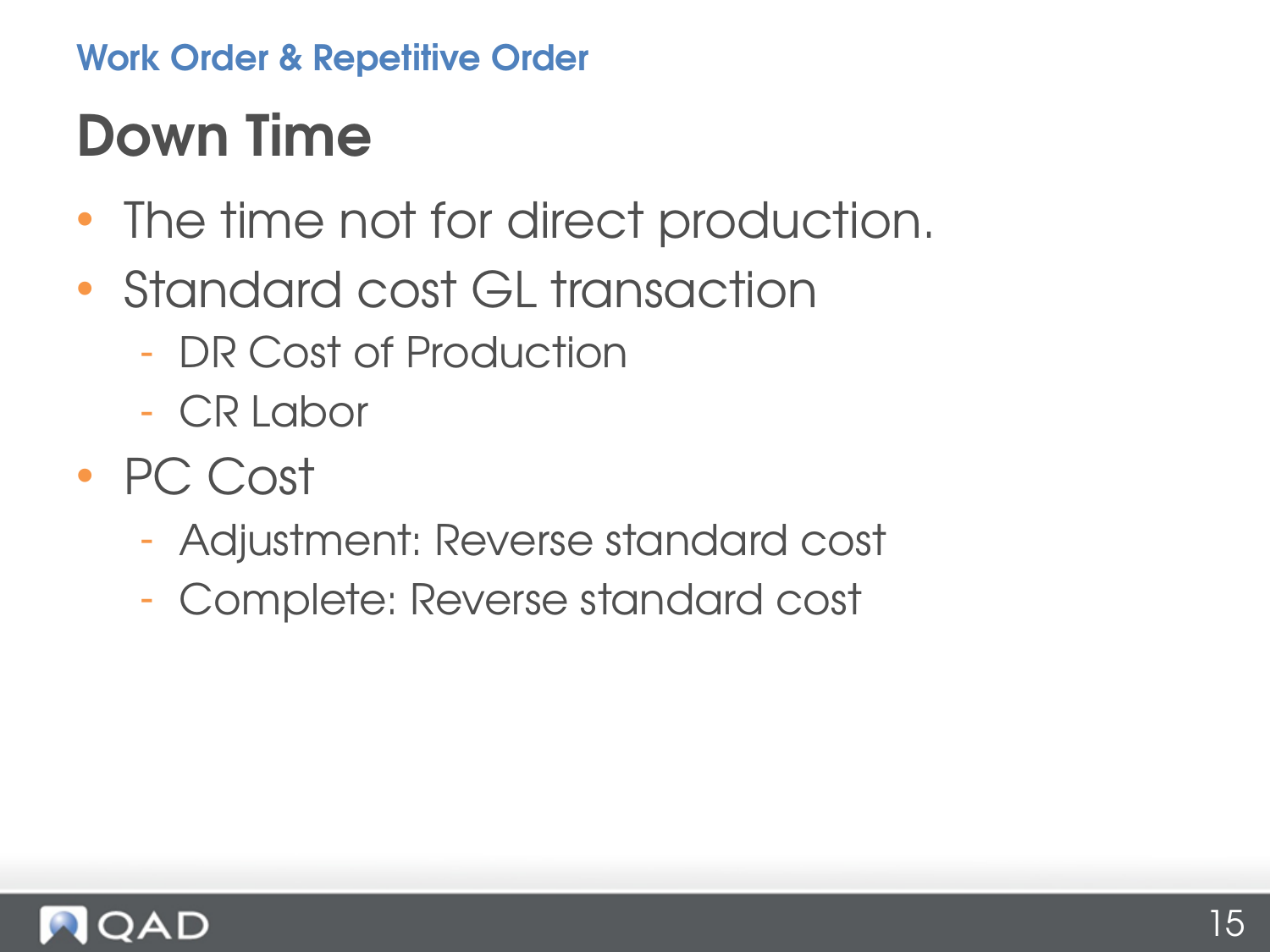

Work Order & Repetitive Order
# Down Time
The time not for direct production.
Standard cost GL transaction
DR Cost of Production
CR Labor
PC Cost
Adjustment: Reverse standard cost
Complete: Reverse standard cost

15